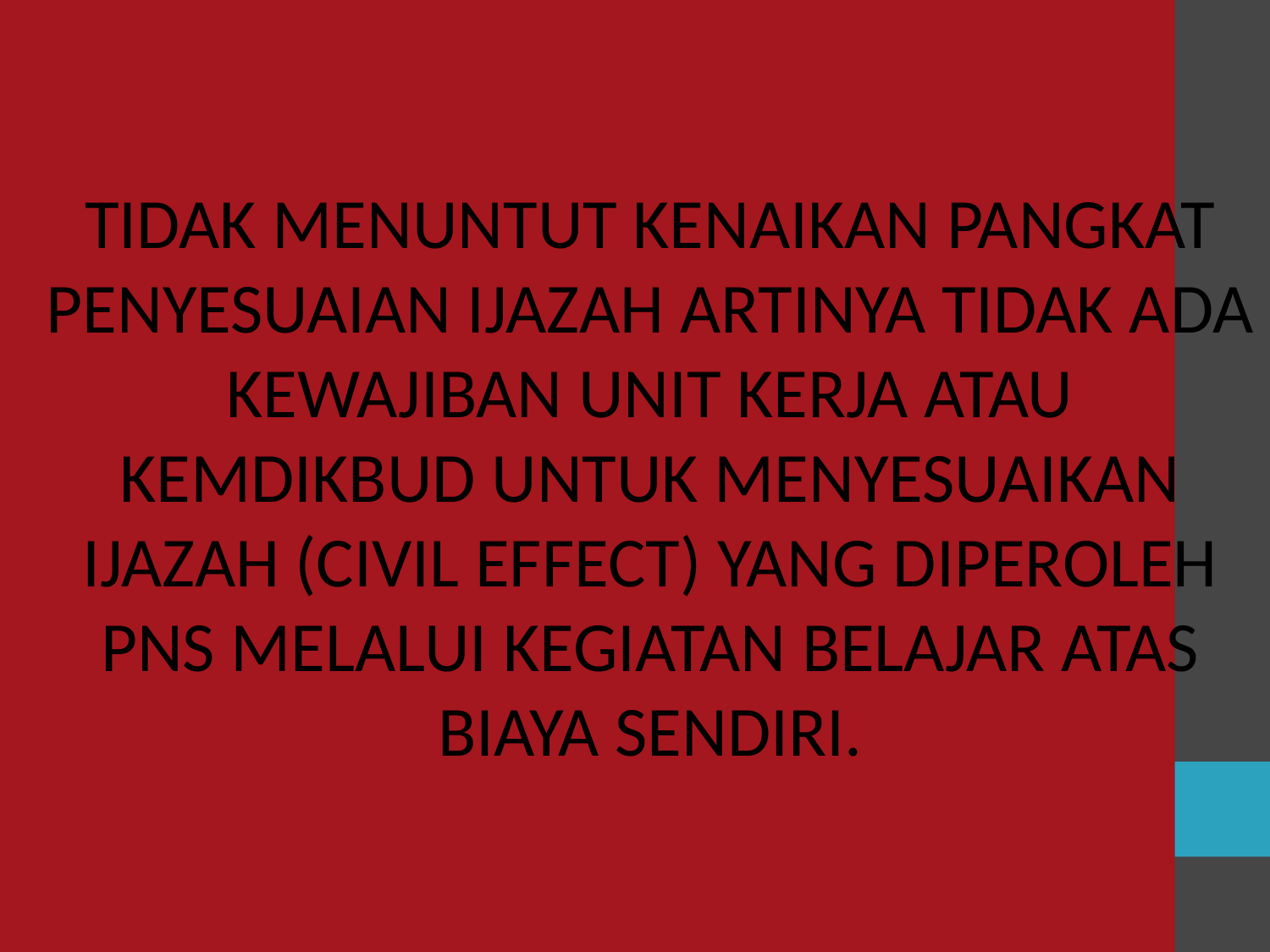

TIDAK MENUNTUT KENAIKAN PANGKAT PENYESUAIAN IJAZAH ARTINYA TIDAK ADA KEWAJIBAN UNIT KERJA ATAU KEMDIKBUD UNTUK MENYESUAIKAN IJAZAH (CIVIL EFFECT) YANG DIPEROLEH PNS MELALUI KEGIATAN BELAJAR ATAS BIAYA SENDIRI.